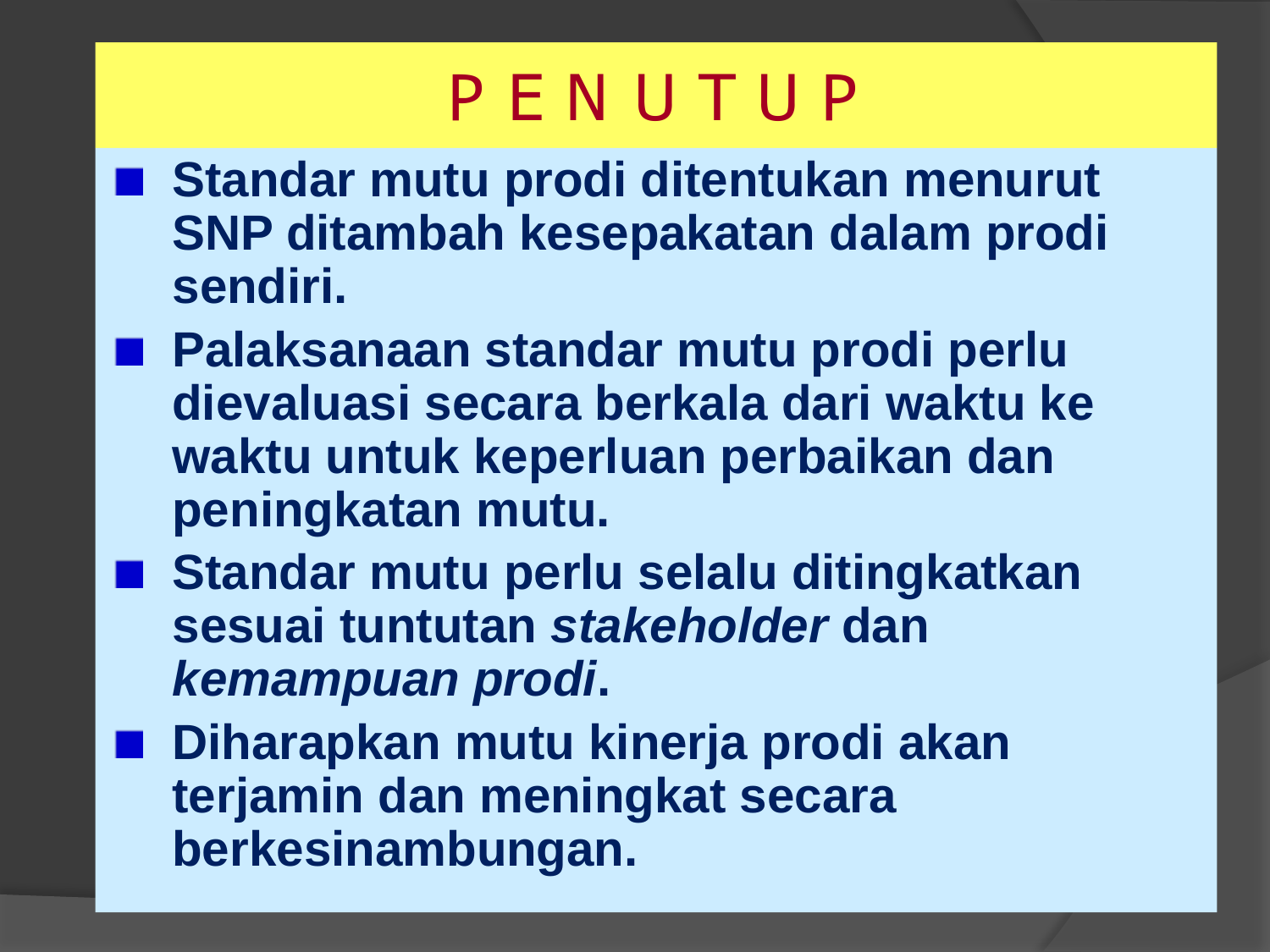

P E N U T U P
Standar mutu prodi ditentukan menurut SNP ditambah kesepakatan dalam prodi sendiri.
Palaksanaan standar mutu prodi perlu dievaluasi secara berkala dari waktu ke waktu untuk keperluan perbaikan dan peningkatan mutu.
Standar mutu perlu selalu ditingkatkan sesuai tuntutan stakeholder dan kemampuan prodi.
Diharapkan mutu kinerja prodi akan  terjamin dan meningkat secara berkesinambungan.